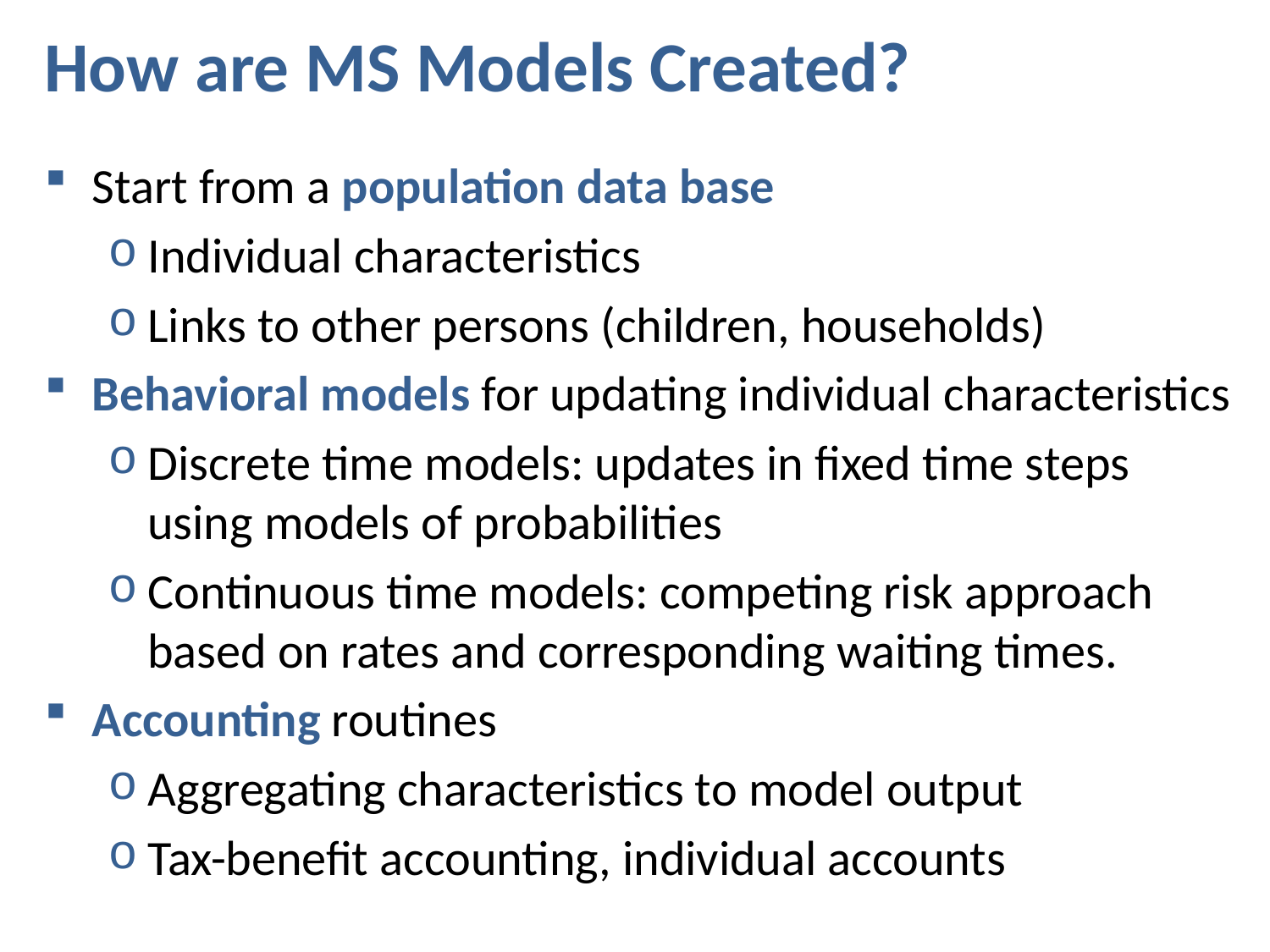

# How are MS Models Created?
Start from a population data base
Individual characteristics
Links to other persons (children, households)
Behavioral models for updating individual characteristics
Discrete time models: updates in fixed time steps using models of probabilities
Continuous time models: competing risk approach based on rates and corresponding waiting times.
Accounting routines
Aggregating characteristics to model output
Tax-benefit accounting, individual accounts